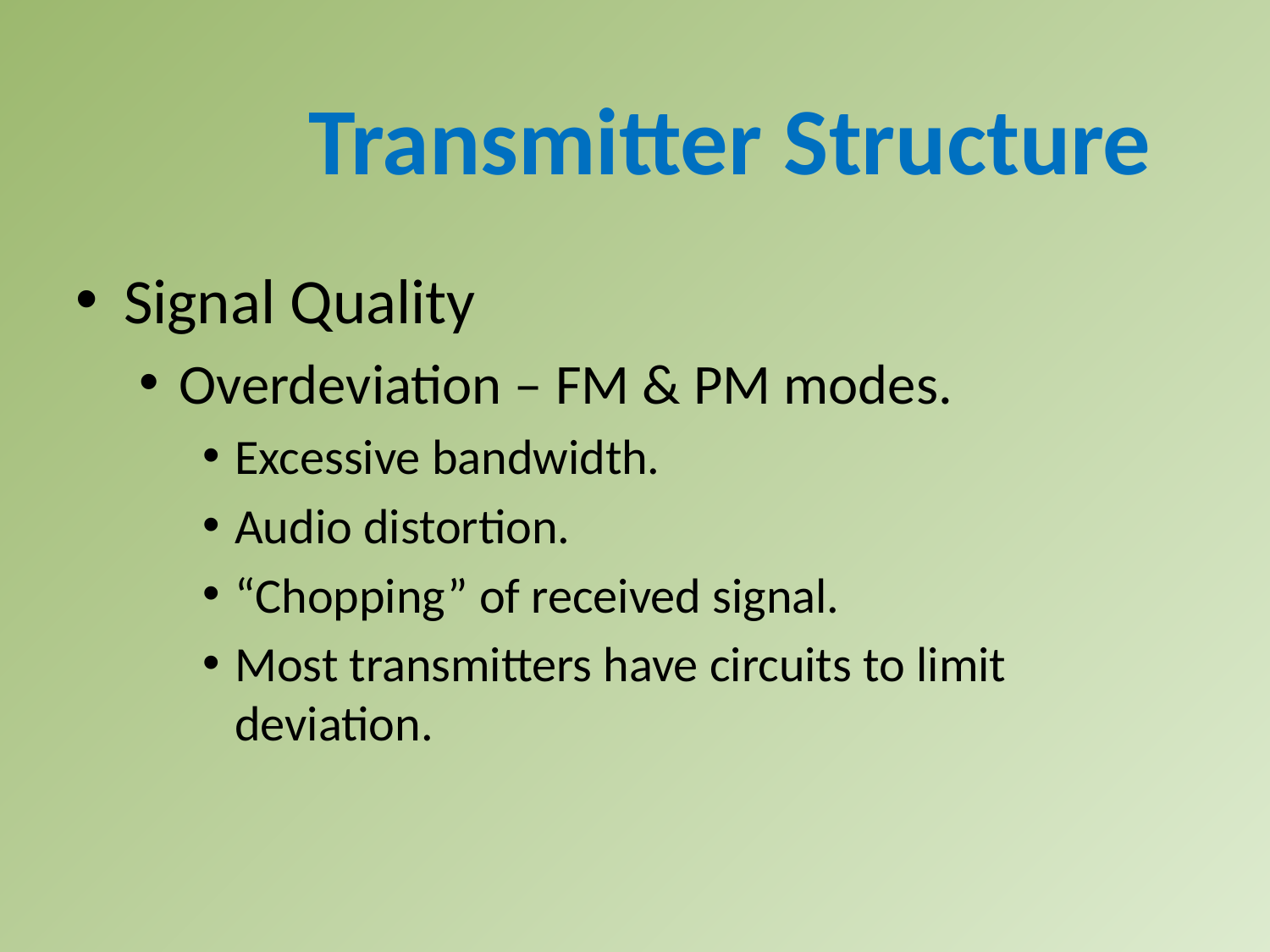

Transmitter Structure
Signal Quality
Overdeviation – FM & PM modes.
Excessive bandwidth.
Audio distortion.
“Chopping” of received signal.
Most transmitters have circuits to limit deviation.